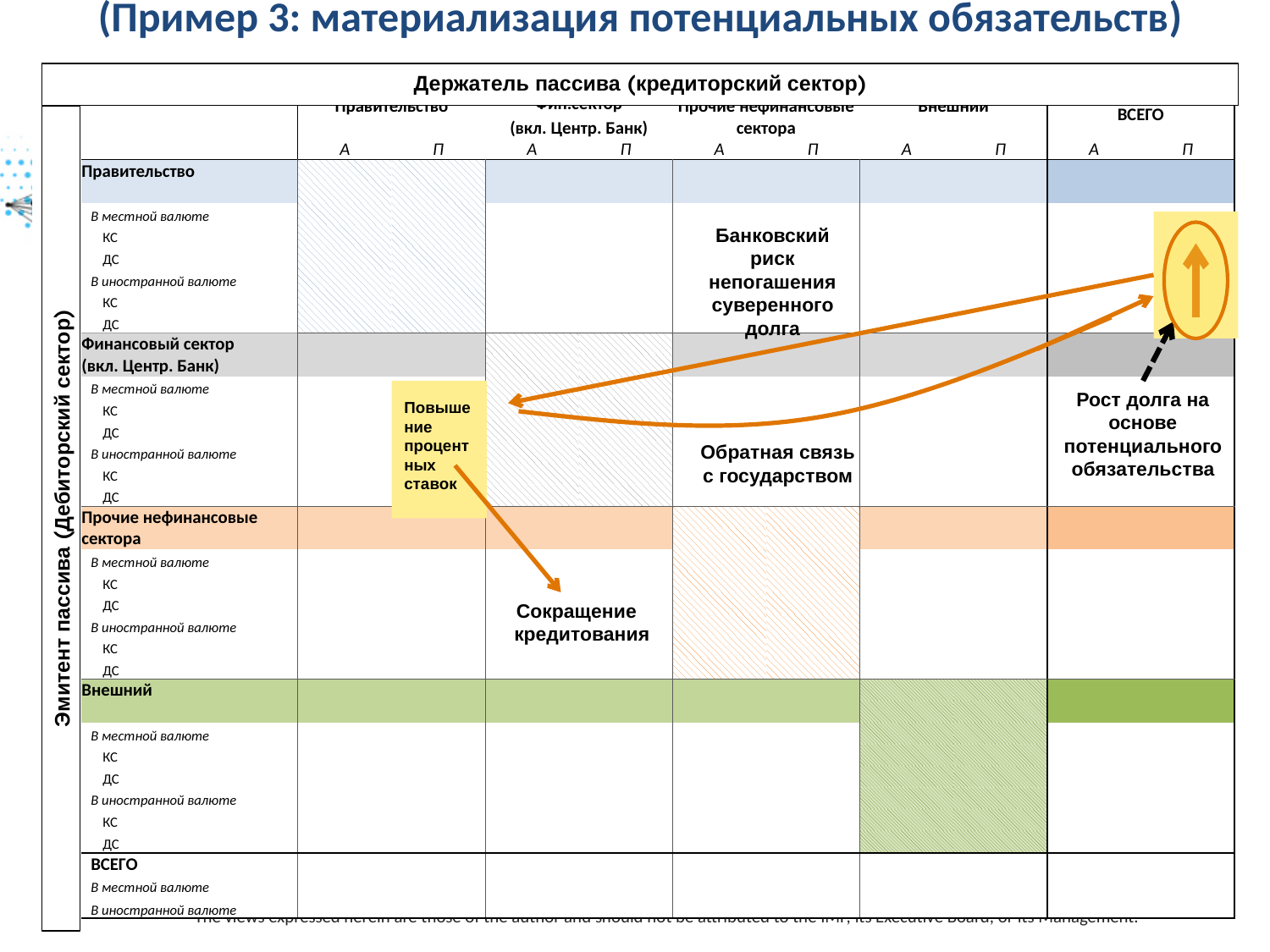

| (Пример 3: материализация потенциальных обязательств) |  |  |  |  |  |  |  |  |  |  |  |  |  |  |
| --- | --- | --- | --- | --- | --- | --- | --- | --- | --- | --- | --- | --- | --- | --- |
|  |  |  |  |  |  |  |  |  |  |  |  |  |  |  |
|  |  |  |  |  |  |  |  |  |  |  |  |  |  |  |
|  |  |  |  |  |  |  |  |  |  |  |  |  |  |  |
|  |  |  |  |  |  |  |  |  |  |  |  |  |  |  |
|  |  |  |  | Правительство |  | Фин.сектор |  | Прочие нефинансовые |  | Внешний |  | ВСЕГО |  |  |
|  |  |  |  |  |  | (вкл. Центр. Банк) |  | сектора |  |  |  |  |  |  |
|  |  |  |  | A | П | A | П | A | П | A | П | A | П |  |
|  | Правительство |  |  |  |  |  |  |  |  |  |  |  |  |  |
|  |  |  |  |  |  |  |  |  |  |  |  |  |  |  |
|  |  | В местной валюте |  |  |  |  |  |  |  |  |  |  |  |  |
|  |  |  | КС |  |  |  |  |  |  |  |  |  |  |  |
|  |  |  | ДС |  |  |  |  |  |  |  |  |  |  |  |
|  |  | В иностранной валюте |  |  |  |  |  |  |  |  |  |  |  |  |
|  |  |  | КС |  |  |  |  |  |  |  |  |  |  |  |
|  |  |  | ДС |  |  |  |  |  |  |  |  |  |  |  |
|  | Финансовый сектор |  |  |  |  |  |  |  |  |  |  |  |  |  |
|  | (вкл. Центр. Банк) |  |  |  |  |  |  |  |  |  |  |  |  |  |
|  |  | В местной валюте |  |  |  |  |  |  |  |  |  |  |  |  |
|  |  |  | КС |  |  |  |  |  |  |  |  |  |  |  |
|  |  |  | ДС |  |  |  |  |  |  |  |  |  |  |  |
|  |  | В иностранной валюте |  |  |  |  |  |  |  |  |  |  |  |  |
|  |  |  | КС |  |  |  |  |  |  |  |  |  |  |  |
|  |  |  | ДС |  |  |  |  |  |  |  |  |  |  |  |
|  | Прочие нефинансовые |  |  |  |  |  |  |  |  |  |  |  |  |  |
|  | сектора |  |  |  |  |  |  |  |  |  |  |  |  |  |
|  |  | В местной валюте |  |  |  |  |  |  |  |  |  |  |  |  |
|  |  |  | КС |  |  |  |  |  |  |  |  |  |  |  |
|  |  |  | ДС |  |  |  |  |  |  |  |  |  |  |  |
|  |  | В иностранной валюте |  |  |  |  |  |  |  |  |  |  |  |  |
|  |  |  | КС |  |  |  |  |  |  |  |  |  |  |  |
|  |  |  | ДС |  |  |  |  |  |  |  |  |  |  |  |
|  | Внешний |  |  |  |  |  |  |  |  |  |  |  |  |  |
|  |  |  |  |  |  |  |  |  |  |  |  |  |  |  |
|  |  | В местной валюте |  |  |  |  |  |  |  |  |  |  |  |  |
|  |  |  | КС |  |  |  |  |  |  |  |  |  |  |  |
|  |  |  | ДС |  |  |  |  |  |  |  |  |  |  |  |
|  |  | В иностранной валюте |  |  |  |  |  |  |  |  |  |  |  |  |
|  |  |  | КС |  |  |  |  |  |  |  |  |  |  |  |
|  |  |  | ДС |  |  |  |  |  |  |  |  |  |  |  |
|  |  | ВСЕГО |  |  |  |  |  |  |  |  |  |  |  |  |
|  |  | В местной валюте |  |  |  |  |  |  |  |  |  |  |  |  |
|  |  | В иностранной валюте |  |  |  |  |  |  |  |  |  |  |  |  |
Держатель пассива (кредиторский сектор)

Банковский риск непогашения суверенного долга

Рост долга на основе потенциального обязательства
Повышение процентных ставок
Обратная связь с государством
Эмитент пассива (Дебиторский сектор)
Сокращение   кредитования